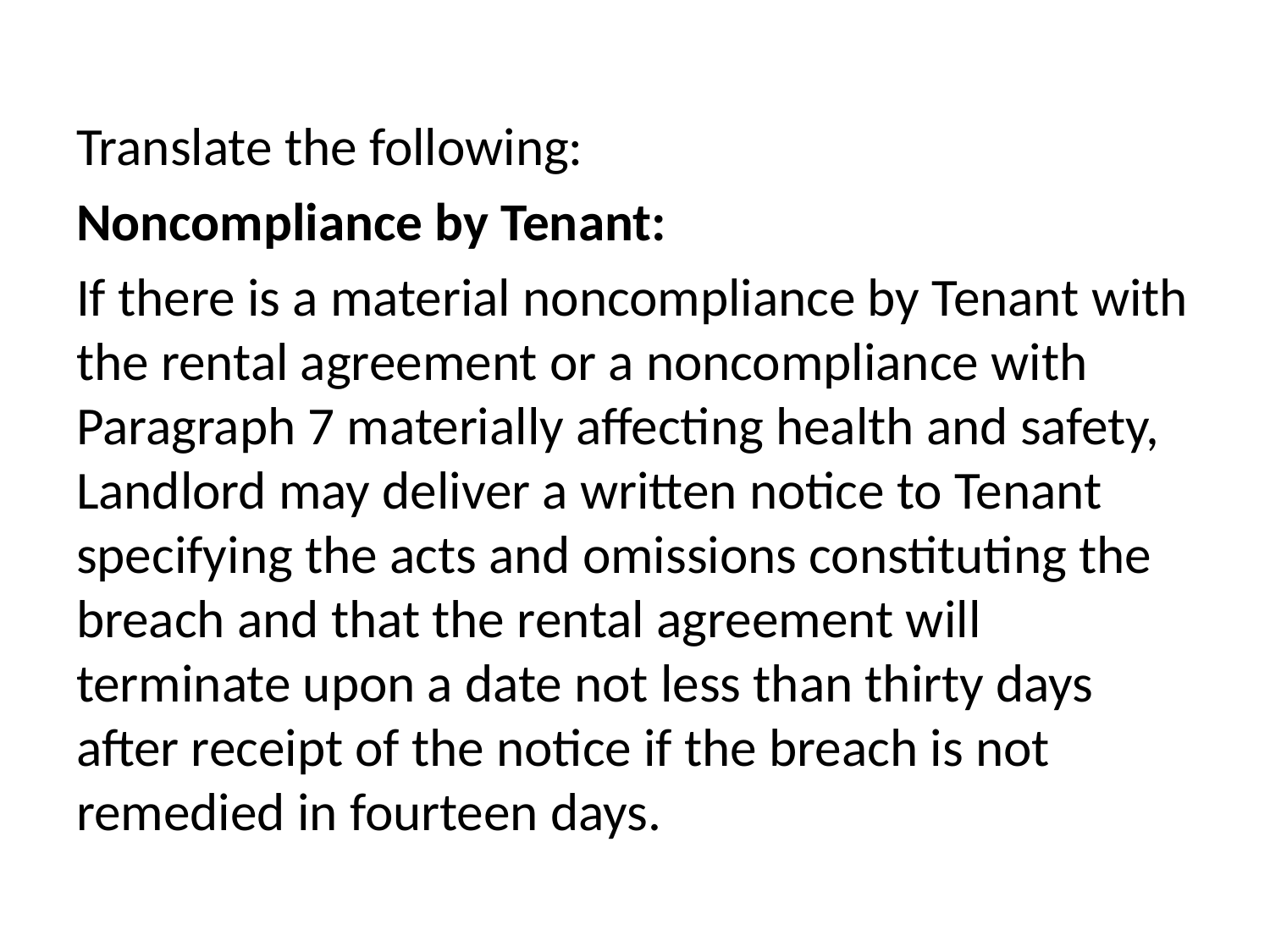

#
Translate the following:
Noncompliance by Tenant:
If there is a material noncompliance by Tenant with the rental agreement or a noncompliance with Paragraph 7 materially affecting health and safety, Landlord may deliver a written notice to Tenant specifying the acts and omissions constituting the breach and that the rental agreement will terminate upon a date not less than thirty days after receipt of the notice if the breach is not remedied in fourteen days.